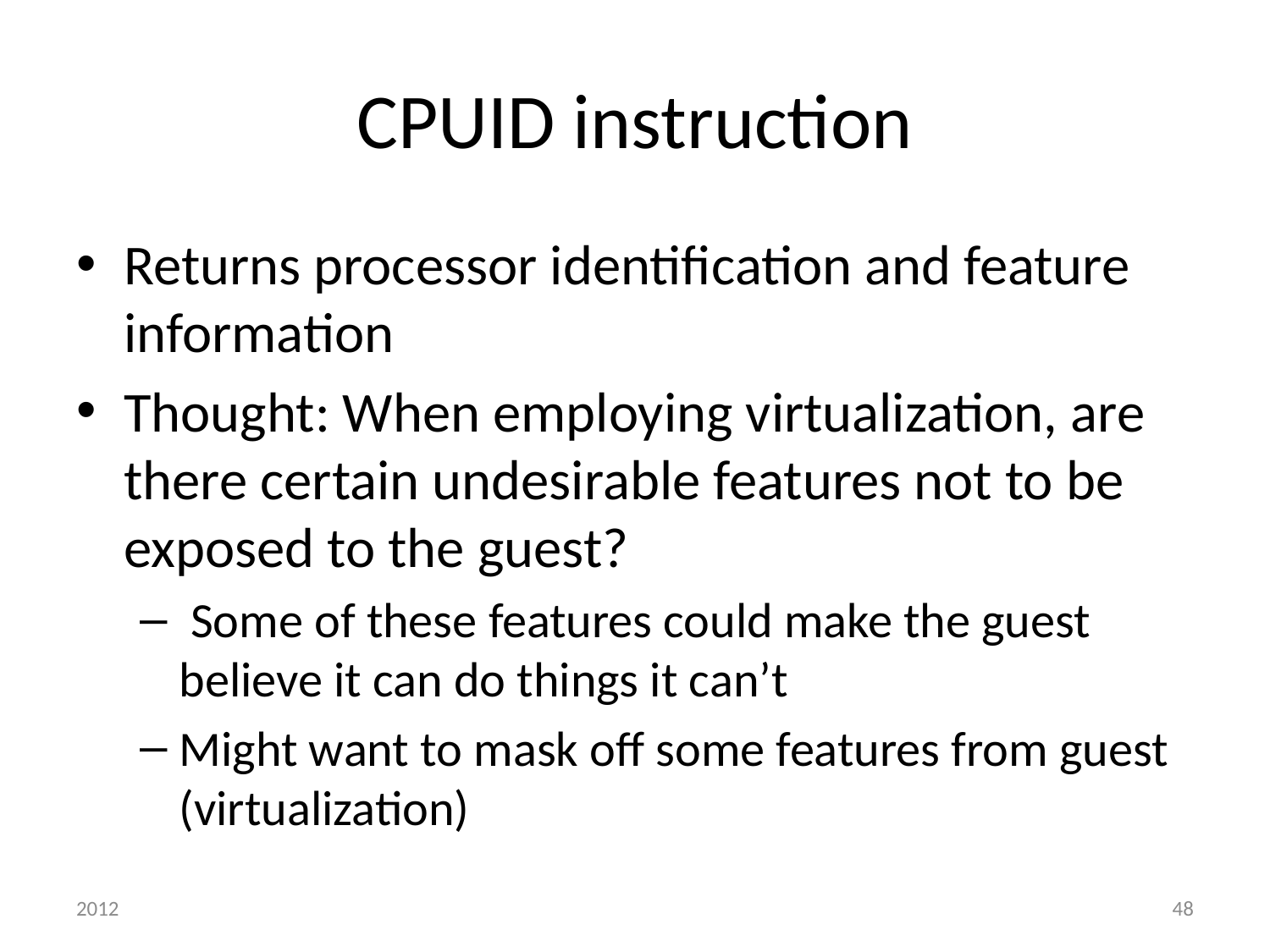

# CPUID instruction
Returns processor identification and feature information
Thought: When employing virtualization, are there certain undesirable features not to be exposed to the guest?
 Some of these features could make the guest believe it can do things it can’t
Might want to mask off some features from guest (virtualization)
2012

48